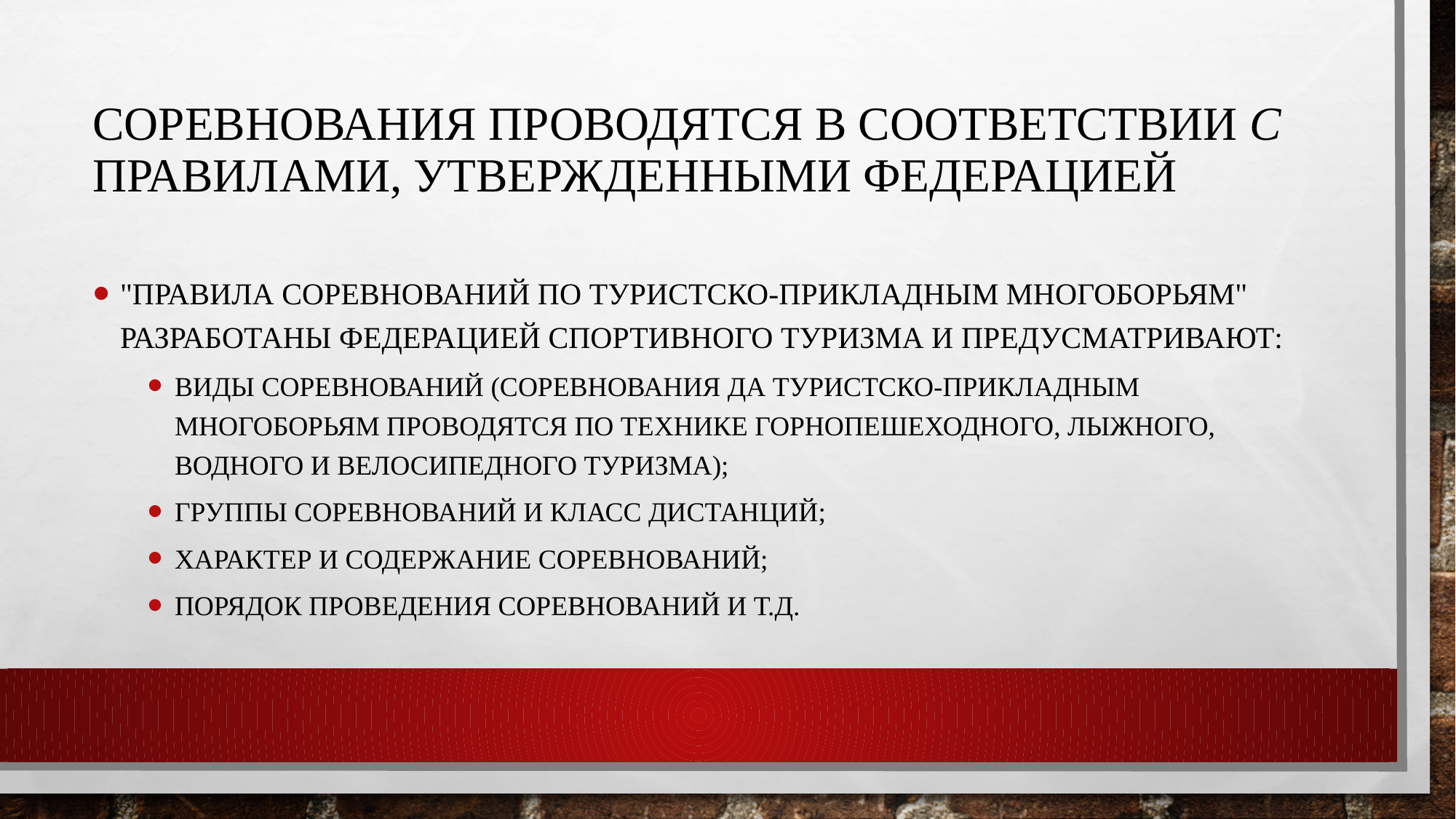

# Соревнования проводятся в соответствии с правилами, утвержденными Федерацией
"Правила соревнований по туристско-прикладным многоборьям" разработаны Федерацией спортивного туризма и предусматривают:
виды соревнований (соревнования да туристско-прикладным многоборьям проводятся по технике горнопешеходного, лыжного, водного и велосипедного туризма);
группы соревнований и класс дистанций;
характер и содержание соревнований;
порядок проведения соревнований и т.д.